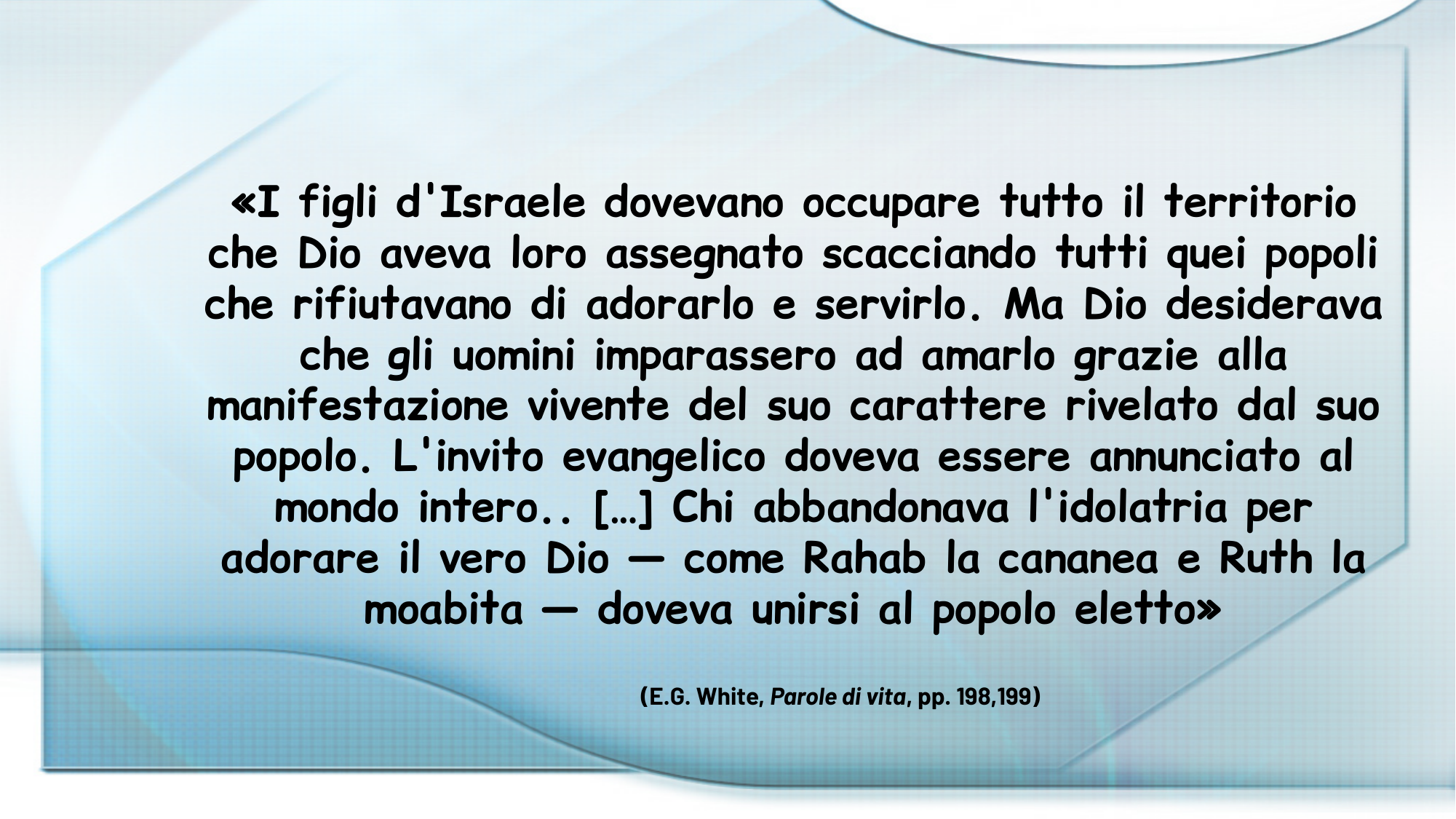

«I figli d'Israele dovevano occupare tutto il territorio che Dio aveva loro assegnato scacciando tutti quei popoli che rifiutavano di adorarlo e servirlo. Ma Dio desiderava che gli uomini imparassero ad amarlo grazie alla manifestazione vivente del suo carattere rivelato dal suo popolo. L'invito evangelico doveva essere annunciato al mondo intero.. […] Chi abbandonava l'idolatria per adorare il vero Dio — come Rahab la cananea e Ruth la moabita — doveva unirsi al popolo eletto»
(E.G. White, Parole di vita, pp. 198,199)